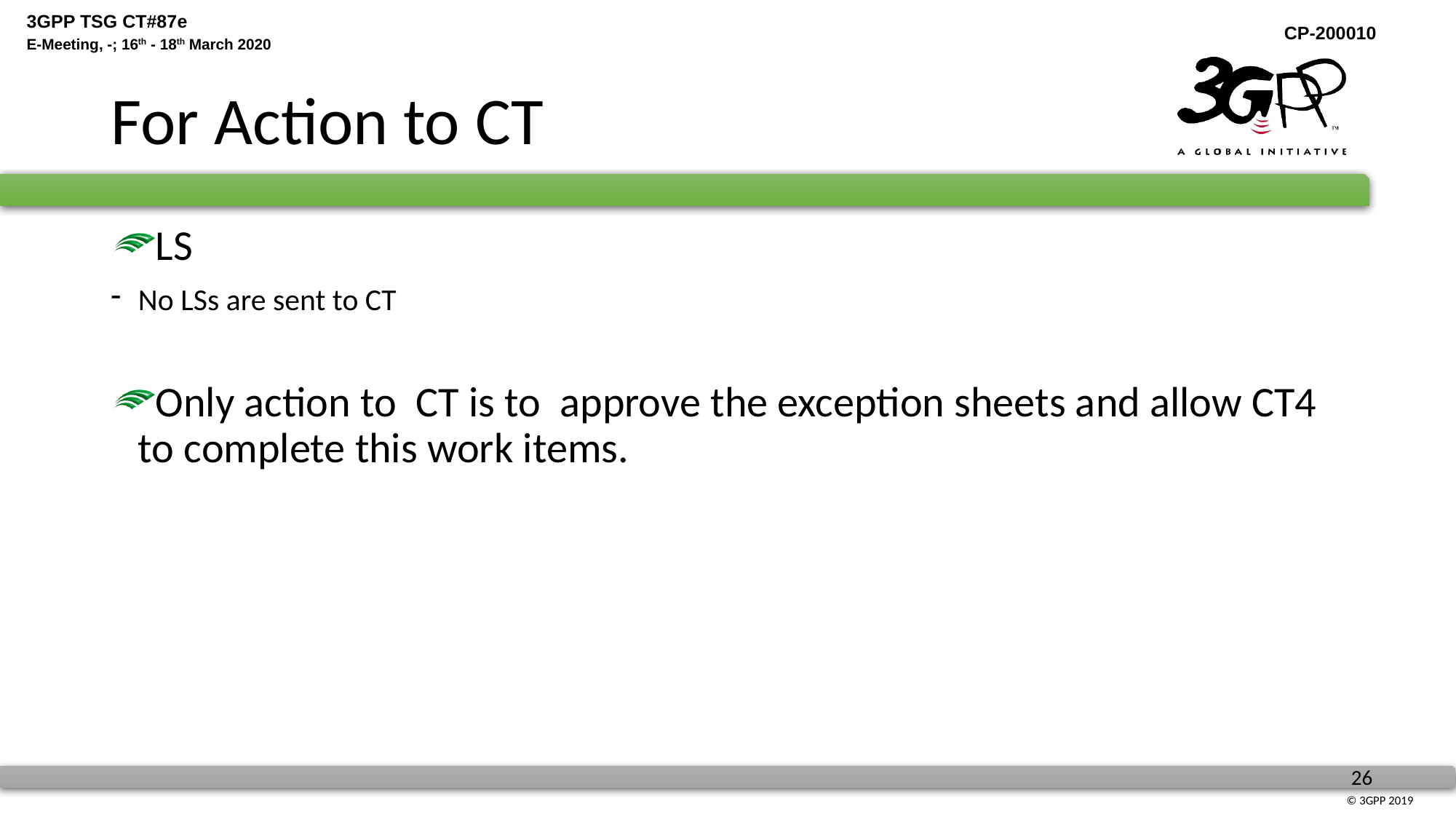

# For Action to CT
LS
No LSs are sent to CT

Only action to  CT is to  approve the exception sheets and allow CT4 to complete this work items.